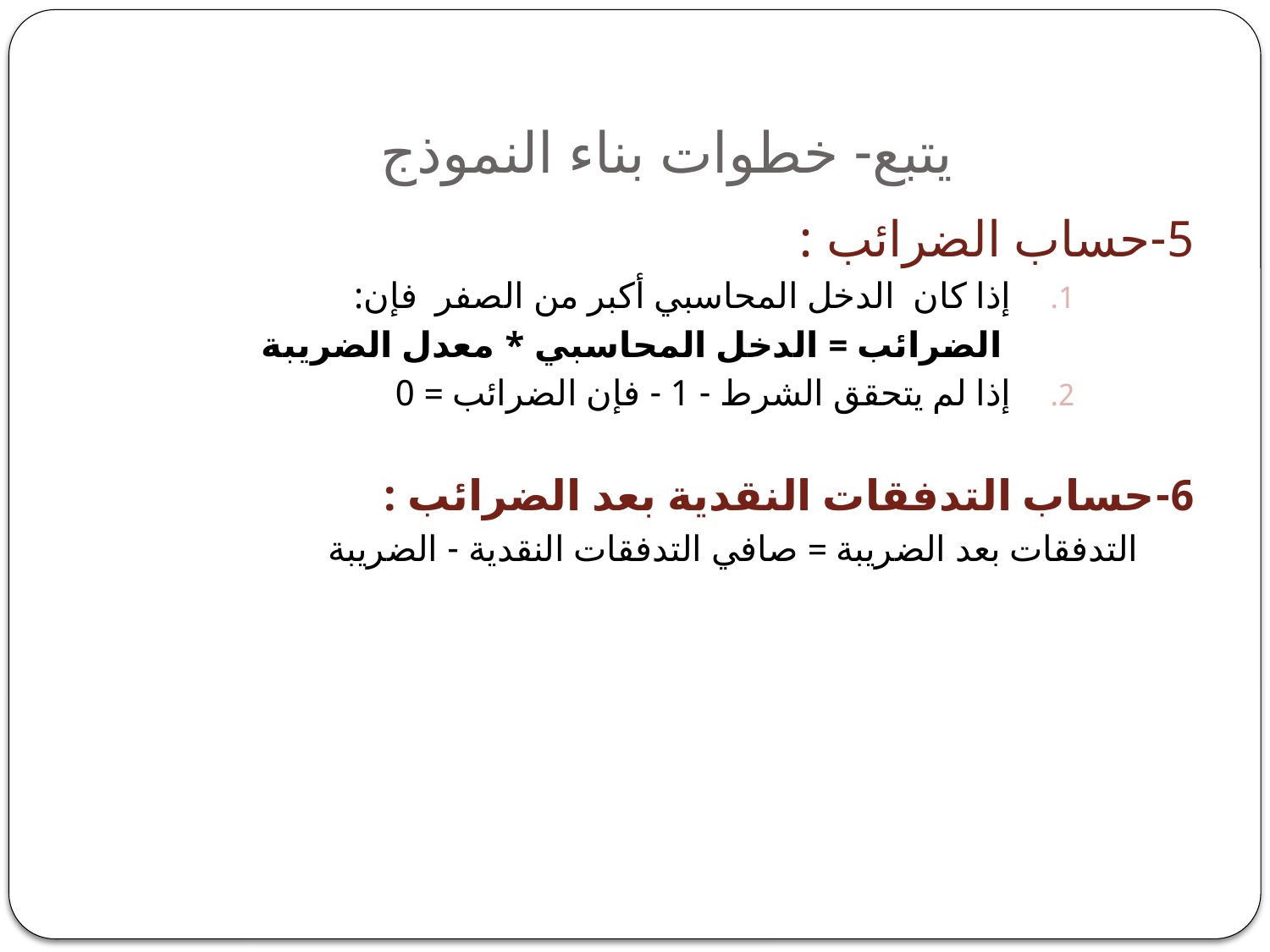

# يتبع- خطوات بناء النموذج
5-حساب الضرائب :
إذا كان  الدخل المحاسبي أكبر من الصفر  فإن:
		 الضرائب = الدخل المحاسبي * معدل الضريبة
إذا لم يتحقق الشرط - 1 - فإن الضرائب = 0

6-حساب التدفقات النقدية بعد الضرائب :
التدفقات بعد الضريبة = صافي التدفقات النقدية - الضريبة